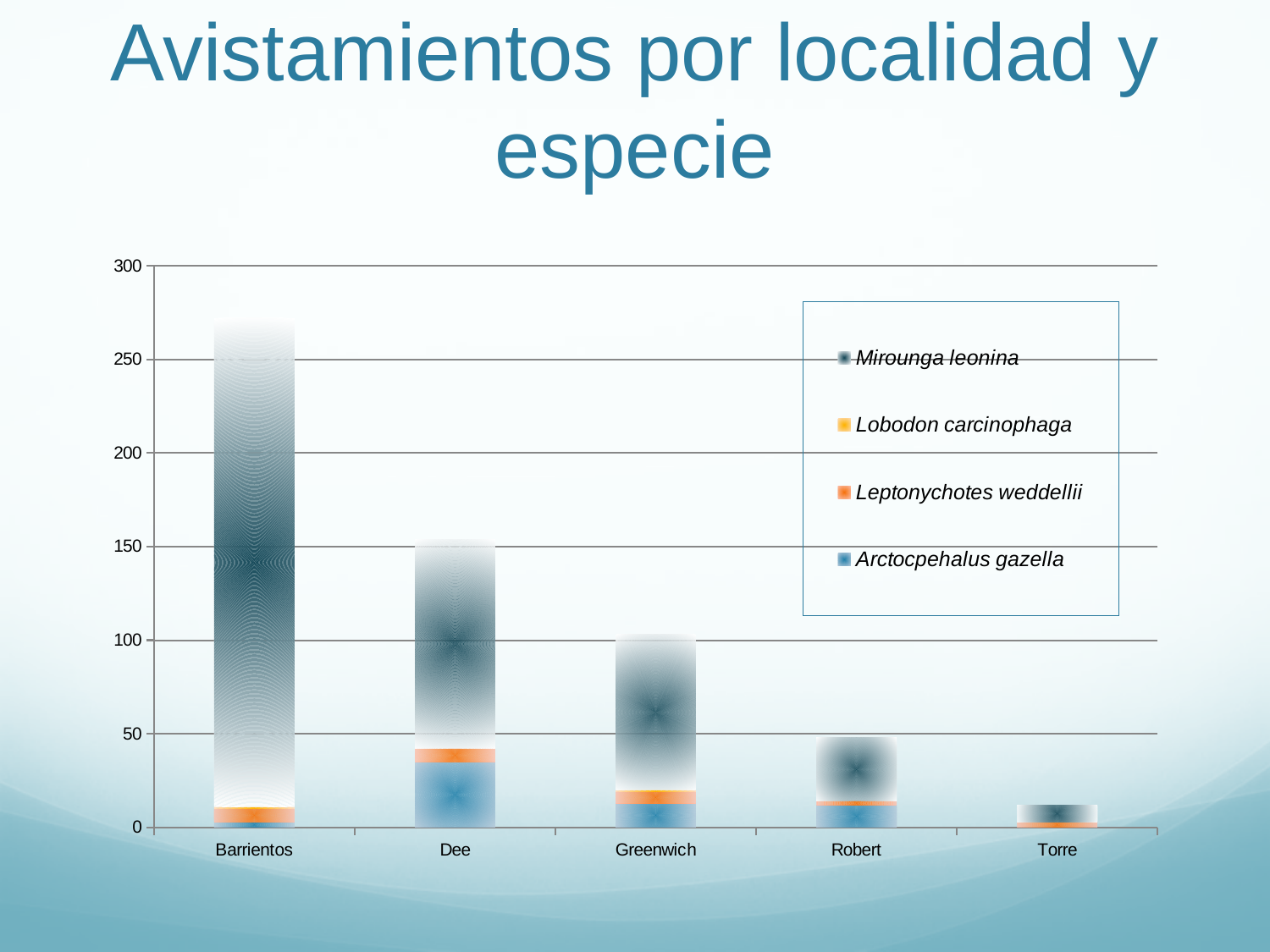

# Avistamientos por localidad y especie

### Chart

| Category | Arctocpehalus gazella | Leptonychotes weddellii | Lobodon carcinophaga | Mirounga leonina |
|---|---|---|---|---|
| Barrientos | 3.0 | 7.0 | 1.0 | 261.0 |
| Dee | 35.0 | 7.0 | 0.0 | 112.0 |
| Greenwich | 13.0 | 6.0 | 1.0 | 83.0 |
| Robert | 12.0 | 2.0 | 0.0 | 34.0 |
| Torre | 0.0 | 3.0 | 0.0 | 9.0 |